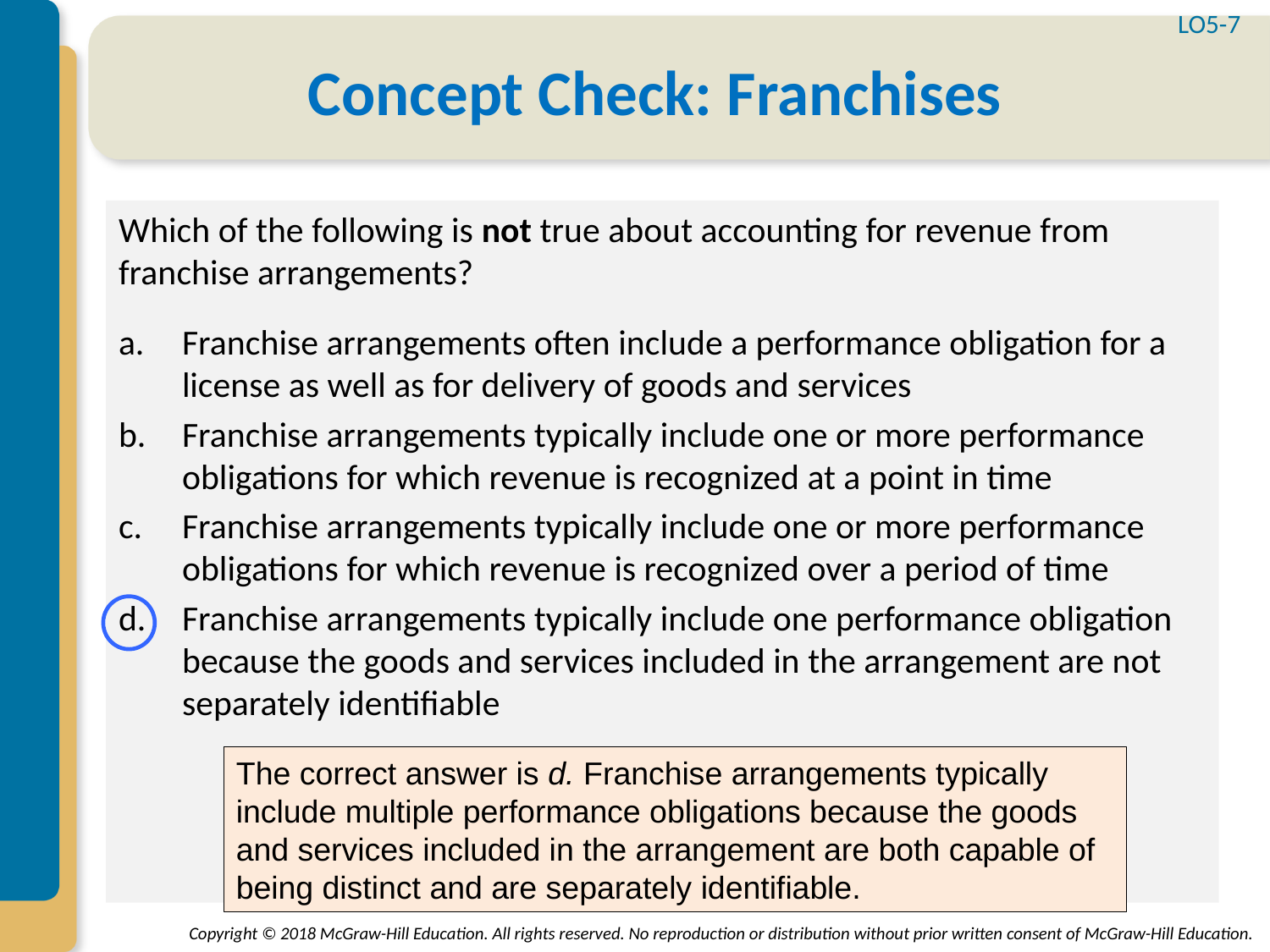

LO5-7
# Concept Check: Franchises
Which of the following is not true about accounting for revenue from franchise arrangements?
Franchise arrangements often include a performance obligation for a license as well as for delivery of goods and services
Franchise arrangements typically include one or more performance obligations for which revenue is recognized at a point in time
Franchise arrangements typically include one or more performance obligations for which revenue is recognized over a period of time
Franchise arrangements typically include one performance obligation because the goods and services included in the arrangement are not separately identifiable

The correct answer is d. Franchise arrangements typically include multiple performance obligations because the goods and services included in the arrangement are both capable of being distinct and are separately identifiable.